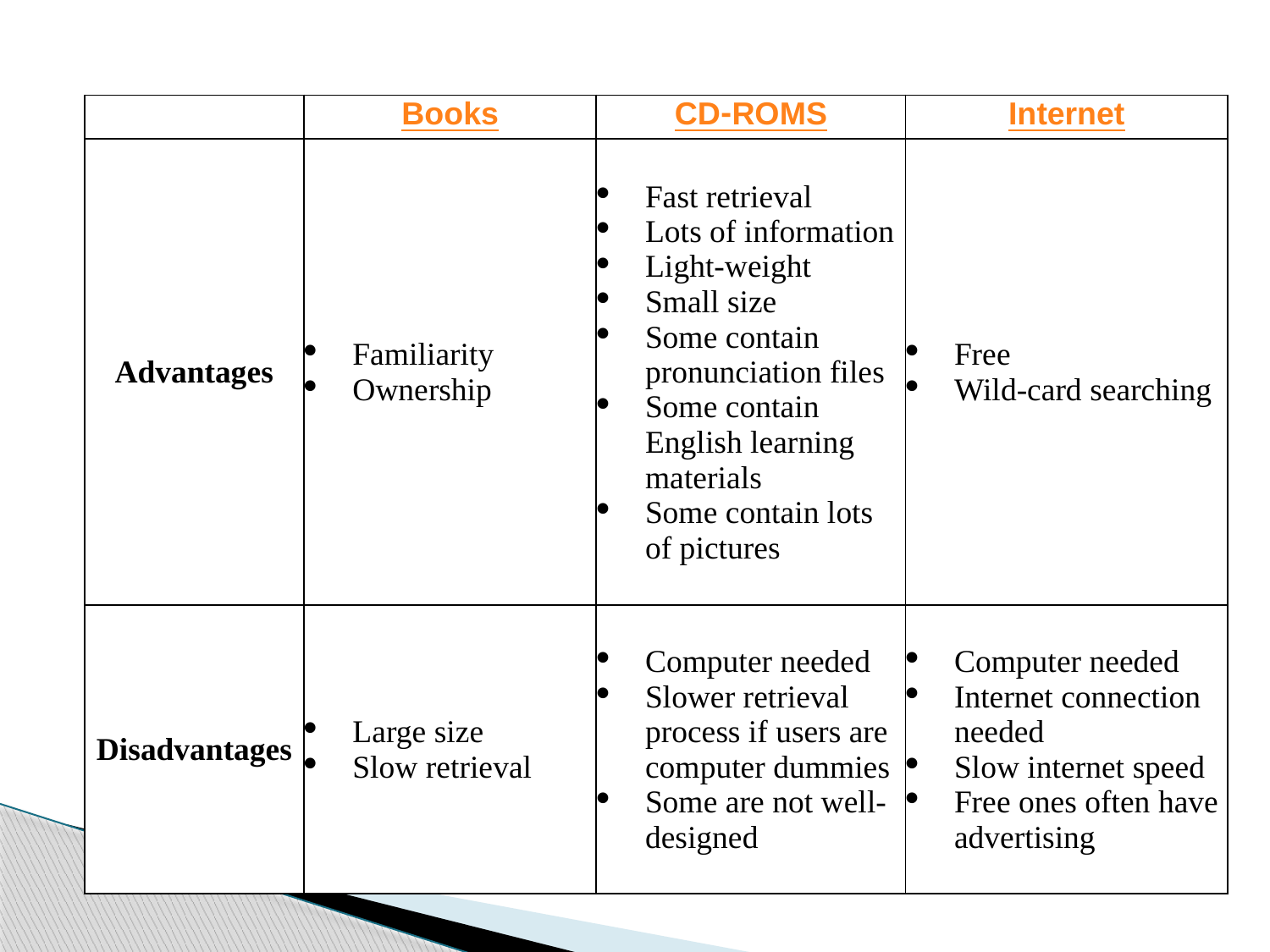

|  | Books | CD-ROMS | Internet |
| --- | --- | --- | --- |
| Advantages | Familiarity Ownership | Fast retrieval Lots of information Light-weight Small size Some contain pronunciation files Some contain English learning materials Some contain lots of pictures | Free Wild-card searching |
| Disadvantages | Large size Slow retrieval | Computer needed Slower retrieval process if users are computer dummies Some are not well-designed | Computer needed Internet connection needed Slow internet speed Free ones often have advertising |